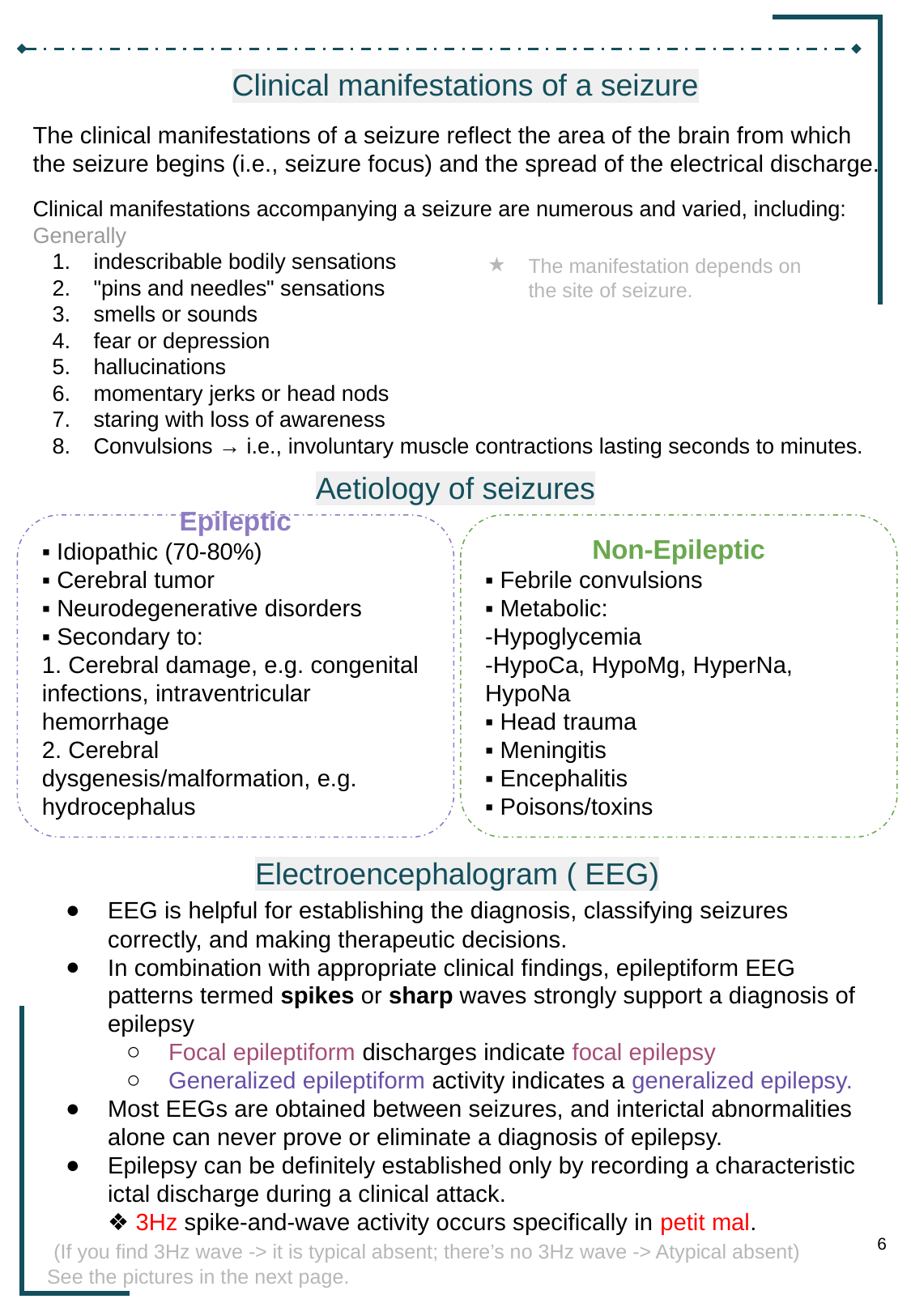

Clinical manifestations of a seizure
The clinical manifestations of a seizure reflect the area of the brain from which the seizure begins (i.e., seizure focus) and the spread of the electrical discharge.
Clinical manifestations accompanying a seizure are numerous and varied, including:
Generally
indescribable bodily sensations
"pins and needles" sensations
smells or sounds
fear or depression
hallucinations
momentary jerks or head nods
staring with loss of awareness
Convulsions → i.e., involuntary muscle contractions lasting seconds to minutes.
The manifestation depends on the site of seizure.
Aetiology of seizures
Epileptic
▪ Idiopathic (70-80%)
▪ Cerebral tumor
▪ Neurodegenerative disorders
▪ Secondary to:
1. Cerebral damage, e.g. congenital infections, intraventricular hemorrhage
2. Cerebral dysgenesis/malformation, e.g. hydrocephalus
Non-Epileptic
▪ Febrile convulsions
▪ Metabolic:
-Hypoglycemia
-HypoCa, HypoMg, HyperNa, HypoNa
▪ Head trauma
▪ Meningitis
▪ Encephalitis
▪ Poisons/toxins
Electroencephalogram ( EEG)
EEG is helpful for establishing the diagnosis, classifying seizures correctly, and making therapeutic decisions.
In combination with appropriate clinical findings, epileptiform EEG patterns termed spikes or sharp waves strongly support a diagnosis of epilepsy
Focal epileptiform discharges indicate focal epilepsy
Generalized epileptiform activity indicates a generalized epilepsy.
Most EEGs are obtained between seizures, and interictal abnormalities alone can never prove or eliminate a diagnosis of epilepsy.
Epilepsy can be definitely established only by recording a characteristic ictal discharge during a clinical attack.
❖ 3Hz spike-and-wave activity occurs specifically in petit mal.
 (If you find 3Hz wave -> it is typical absent; there’s no 3Hz wave -> Atypical absent)
See the pictures in the next page.
6